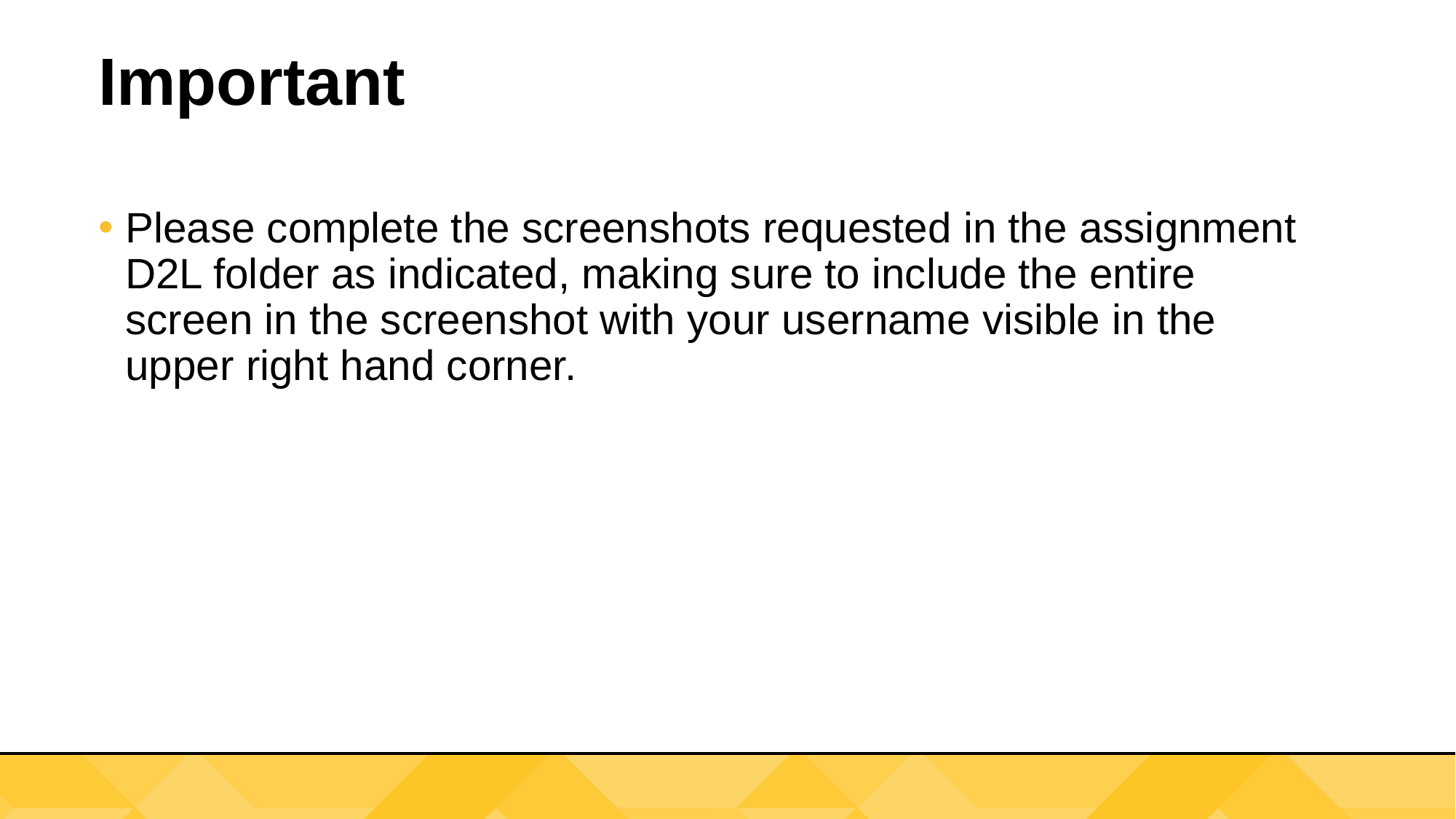

# Important

Please complete the screenshots requested in the assignment D2L folder as indicated, making sure to include the entire screen in the screenshot with your username visible in the upper right hand corner.